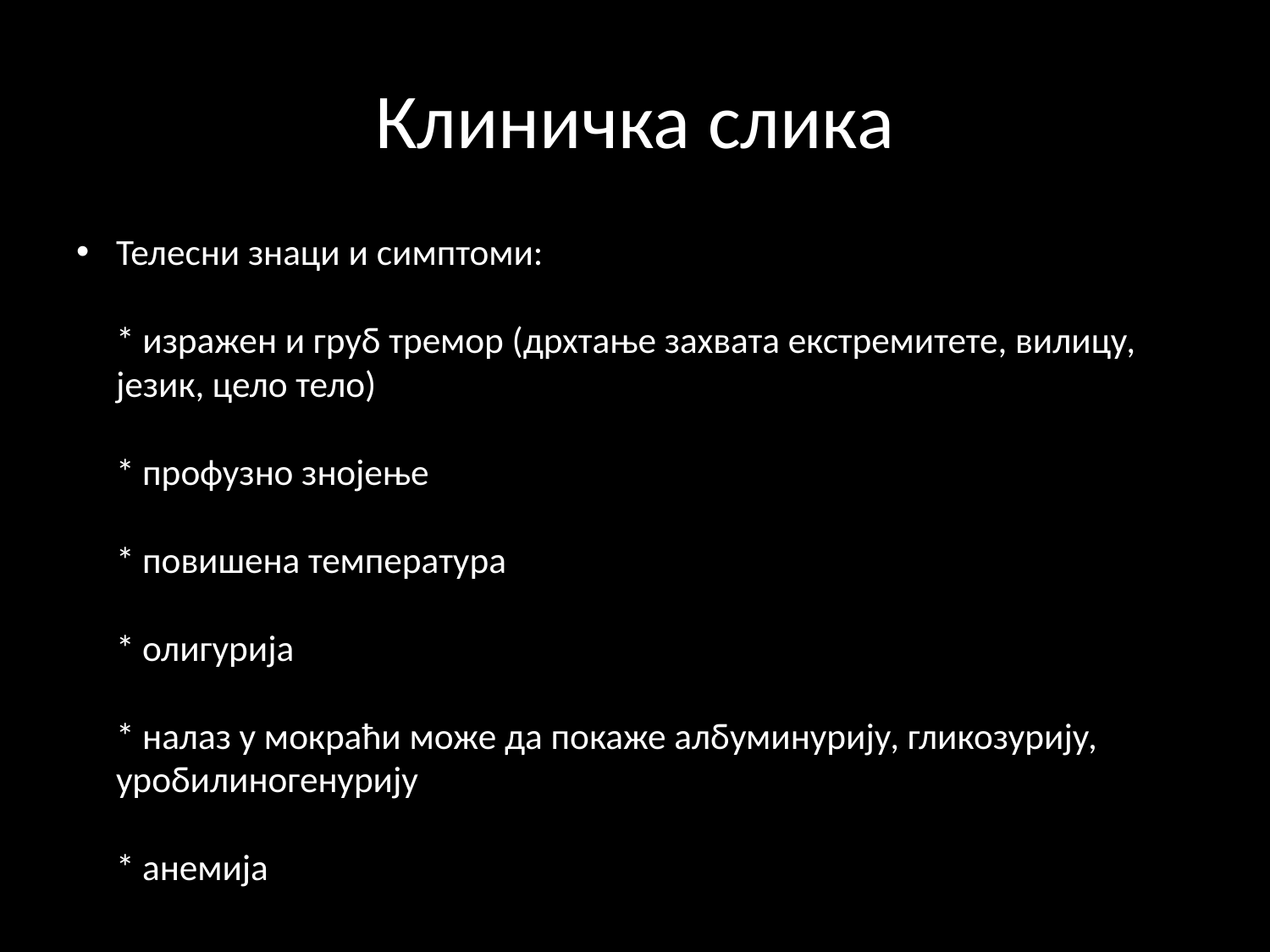

# Клиничка слика
Телесни знаци и симптоми:
* изражен и груб тремор (дрхтање захвата екстремитете, вилицу, језик, цело тело)
* профузно знојење
* повишена температура
* олигурија
* налаз у мокраћи може да покаже албуминурију, гликозурију, уробилиногенурију
* анемија